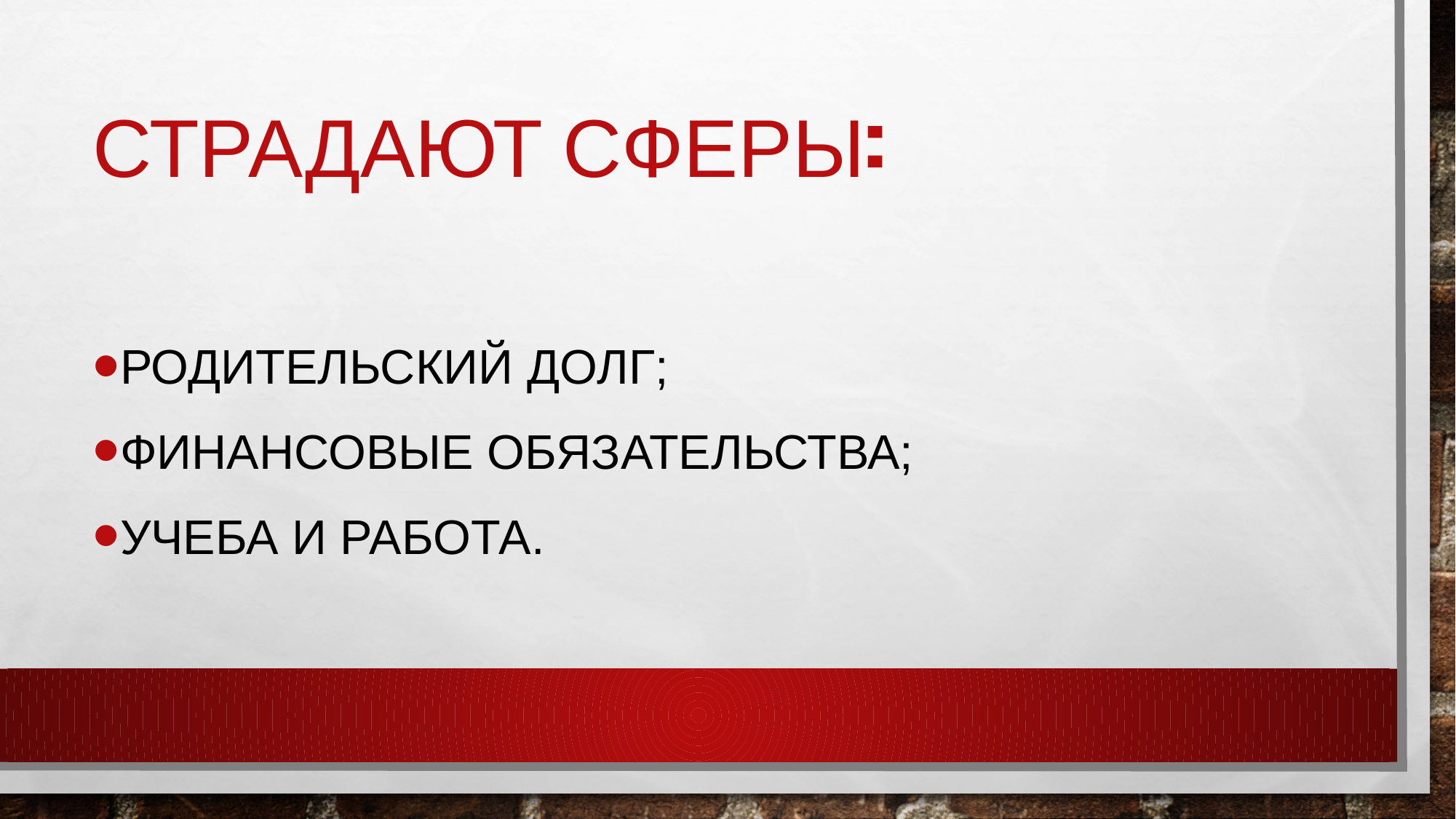

# Страдают сферы:
Родительский долг;
Финансовые обязательства;
Учеба и работа.